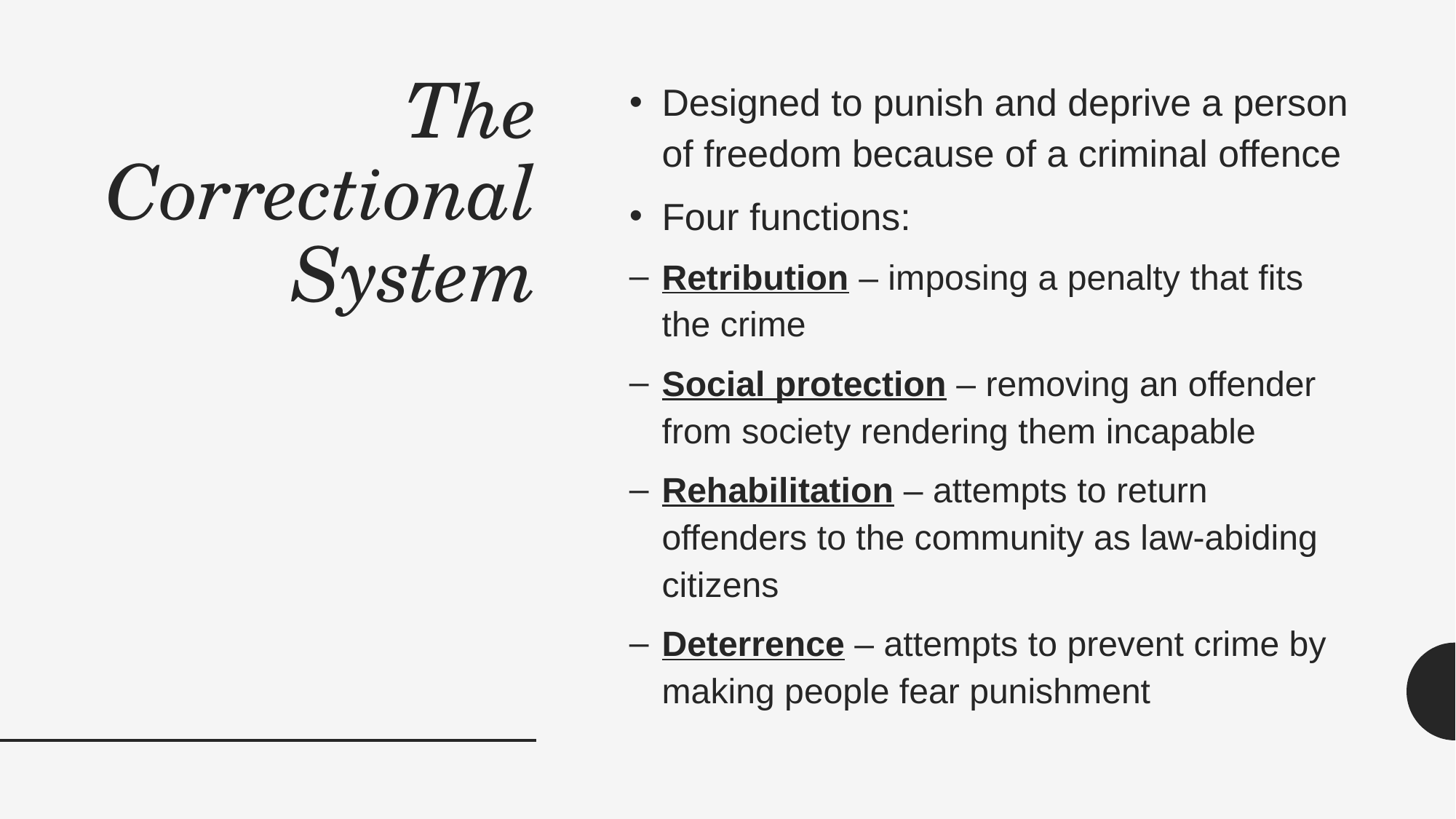

# The Correctional System
Designed to punish and deprive a person of freedom because of a criminal offence
Four functions:
Retribution – imposing a penalty that fits the crime
Social protection – removing an offender from society rendering them incapable
Rehabilitation – attempts to return offenders to the community as law-abiding citizens
Deterrence – attempts to prevent crime by making people fear punishment